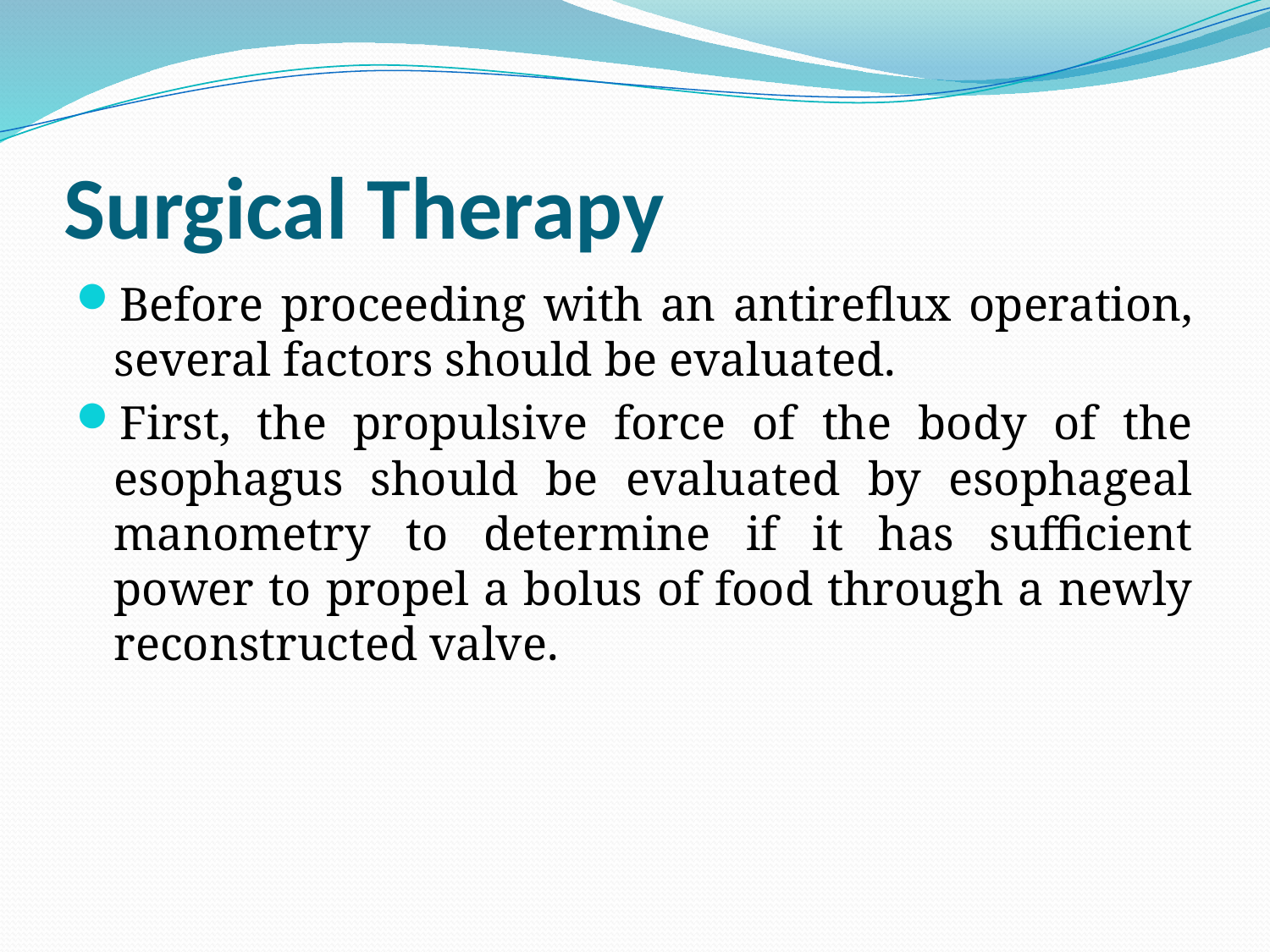

# Surgical Therapy
Before proceeding with an antireflux operation, several factors should be evaluated.
First, the propulsive force of the body of the esophagus should be evaluated by esophageal manometry to determine if it has sufficient power to propel a bolus of food through a newly reconstructed valve.